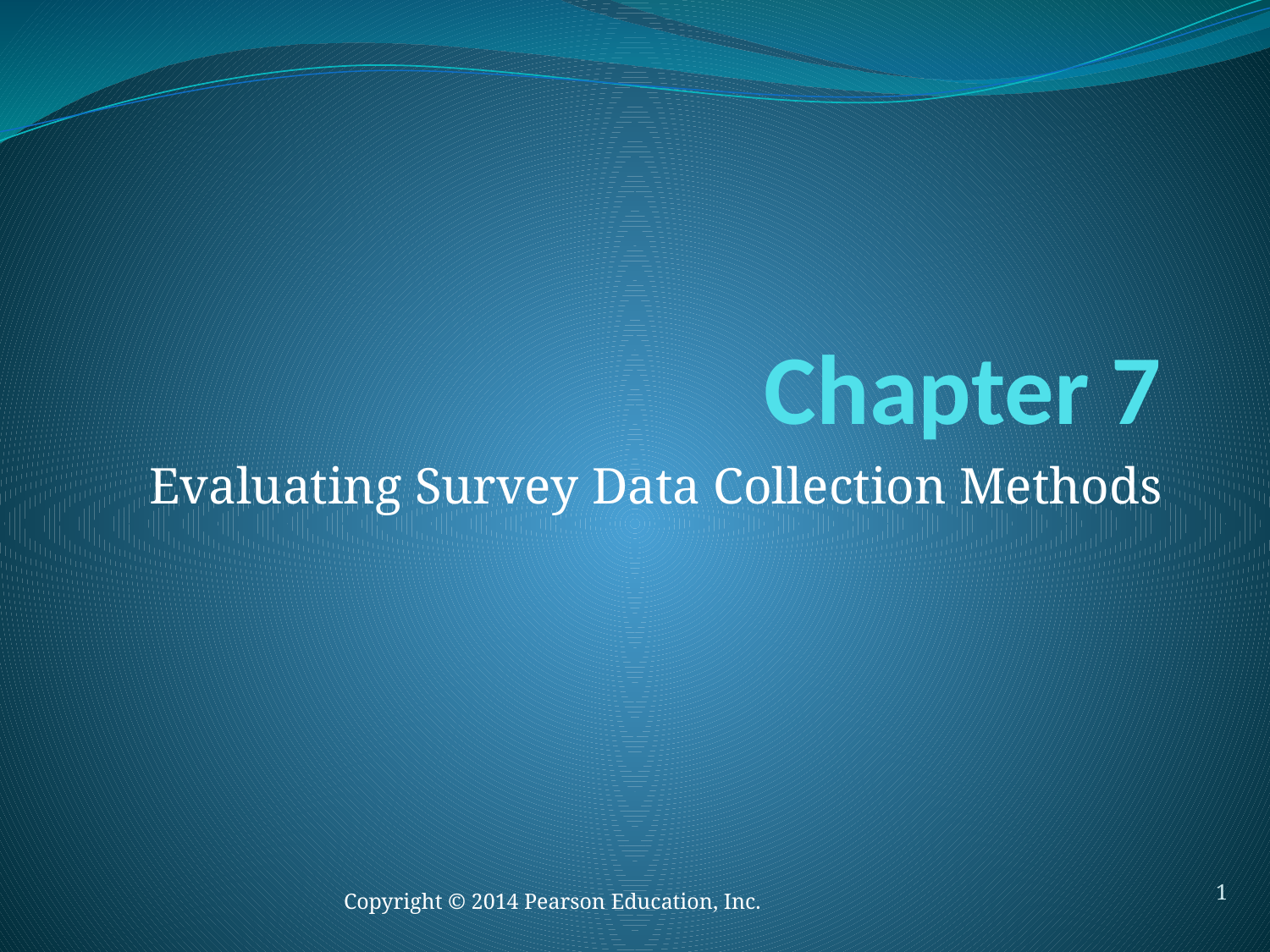

# Chapter 7
Evaluating Survey Data Collection Methods
1
Copyright © 2014 Pearson Education, Inc.